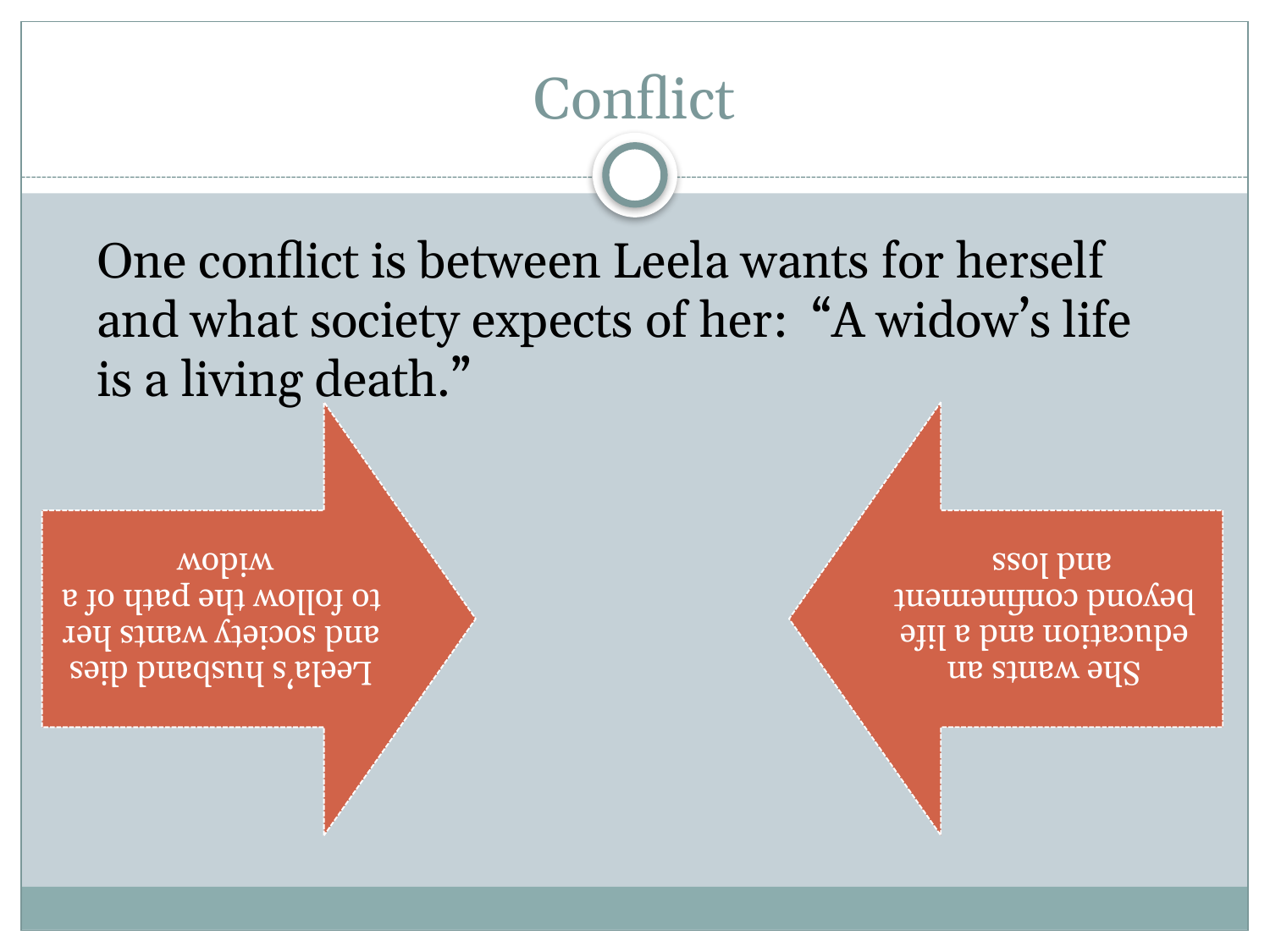

# Conflict
One conflict is between Leela wants for herself and what society expects of her:  “A widow’s life is a living death.”

Leela’s husband dies and society wants her to follow the path of a widow
She wants an education and a life beyond confinement and loss